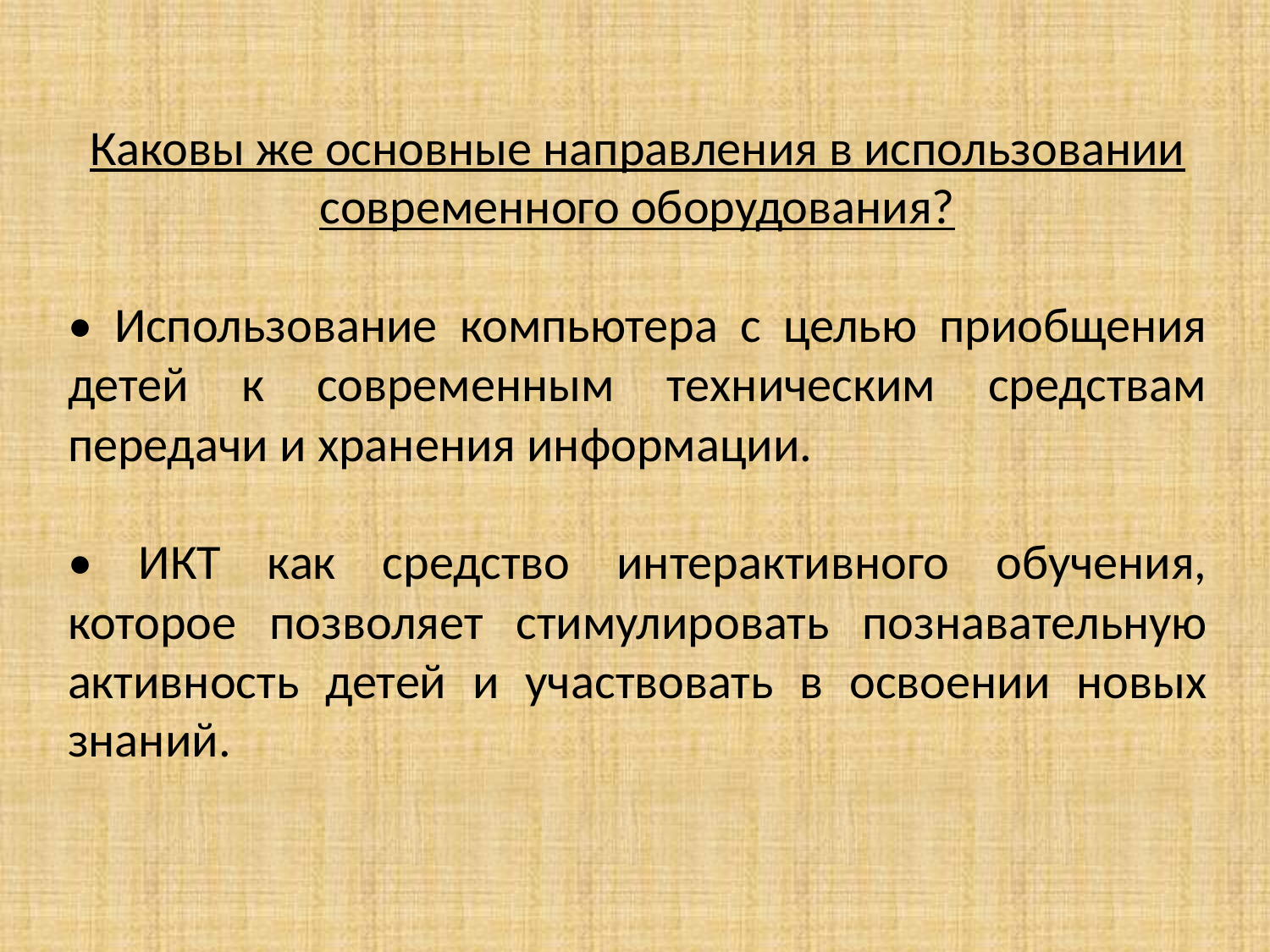

Каковы же основные направления в использовании современного оборудования?

• Использование компьютера с целью приобщения детей к современным техническим средствам передачи и хранения информации.

• ИКТ как средство интерактивного обучения, которое позволяет стимулировать познавательную активность детей и участвовать в освоении новых знаний.